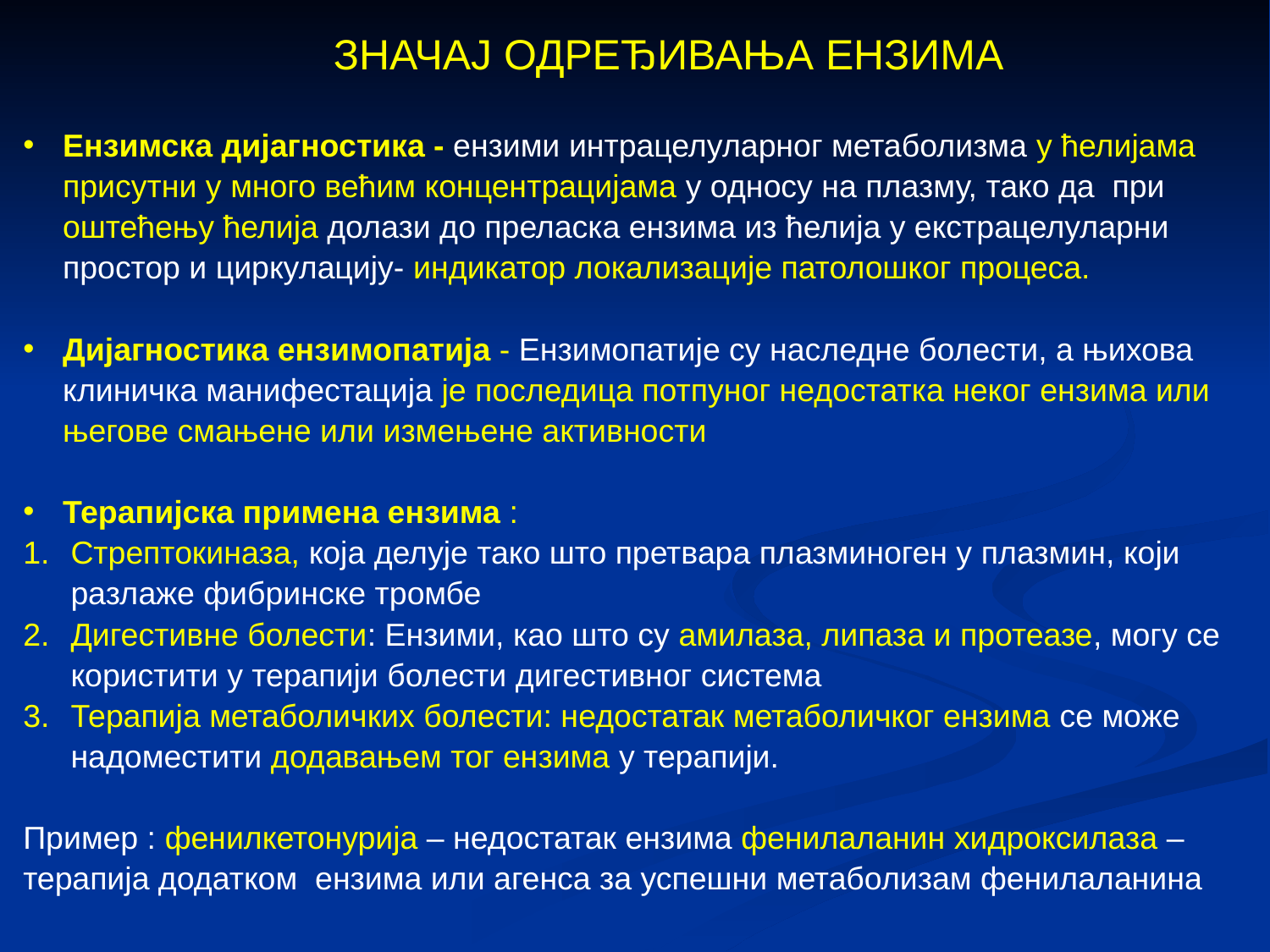

ЗНАЧАЈ ОДРЕЂИВАЊА ЕНЗИМА
Ензимска дијагностика - ензими интрацелуларног метаболизма у ћелијама присутни у много већим концентрацијама у односу на плазму, тако да  при оштећењу ћелија долази до преласка ензима из ћелија у екстрацелуларни простор и циркулацију- индикатор локализације патолошког процеса.

Дијагностика ензимопатија - Ензимопатије су наследне болести, а њихова клиничка манифестација је последица потпуног недостатка неког ензима или његове смањене или измењене активности

Терапијска примена ензима :
Стрептокиназа, која делује тако што претвара плазминоген у плазмин, који разлаже фибринске тромбе
Дигестивне болести: Ензими, као што су амилаза, липаза и протеазе, могу се користити у терапији болести дигестивног система
Терапија метаболичких болести: недостатак метаболичког ензима се може надоместити додавањем тог ензима у терапији.

Пример : фенилкетонурија – недостатак ензима фенилаланин хидроксилаза –
терапија додатком  ензима или агенса за успешни метаболизам фенилаланина